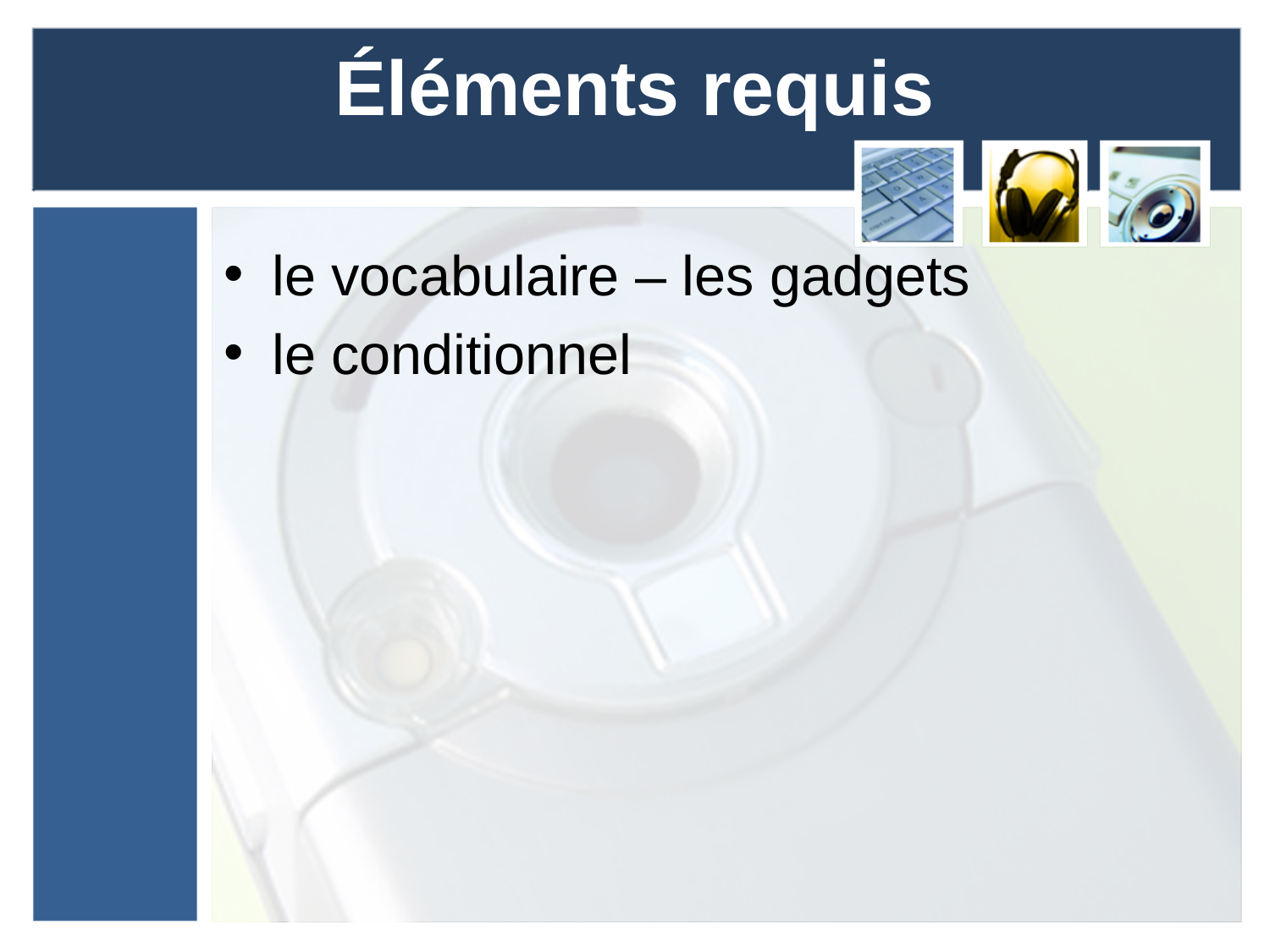

# Éléments requis
le vocabulaire – les gadgets
le conditionnel